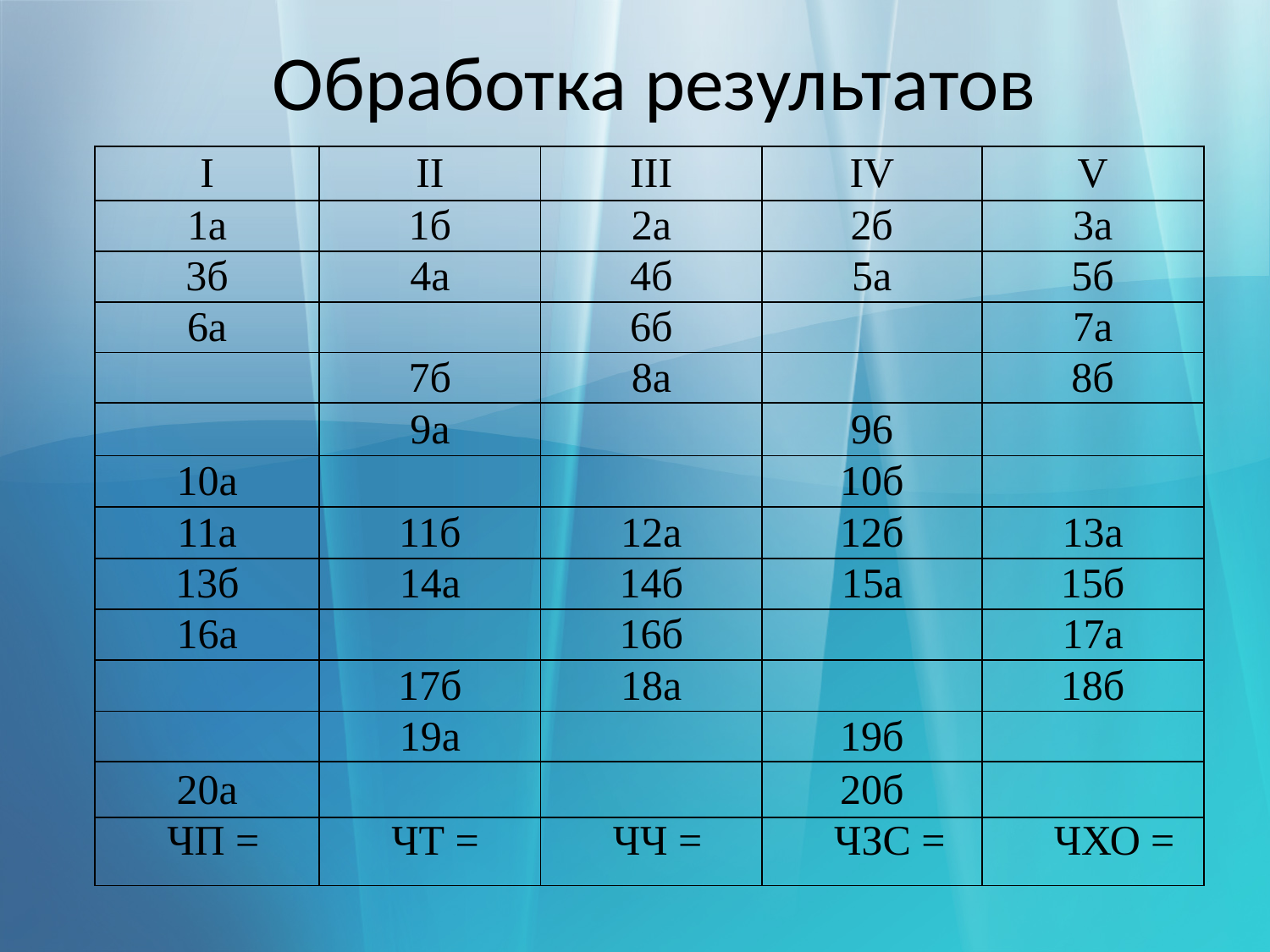

# Обработка результатов
| I | II | III | IV | V |
| --- | --- | --- | --- | --- |
| 1а | 1б | 2а | 2б | 3а |
| 3б | 4а | 4б | 5а | 5б |
| 6а |  | 6б |  | 7а |
|  | 7б | 8а |  | 8б |
|  | 9а |  | 96 |  |
| 10а |  |  | 10б |  |
| 11а | 11б | 12а | 12б | 13а |
| 13б | 14а | 14б | 15а | 15б |
| 16а |  | 16б |  | 17а |
|  | 17б | 18а |  | 18б |
|  | 19а |  | 19б |  |
| 20а |  |  | 20б |  |
| ЧП = | ЧТ = | ЧЧ = | ЧЗС = | ЧХО = |